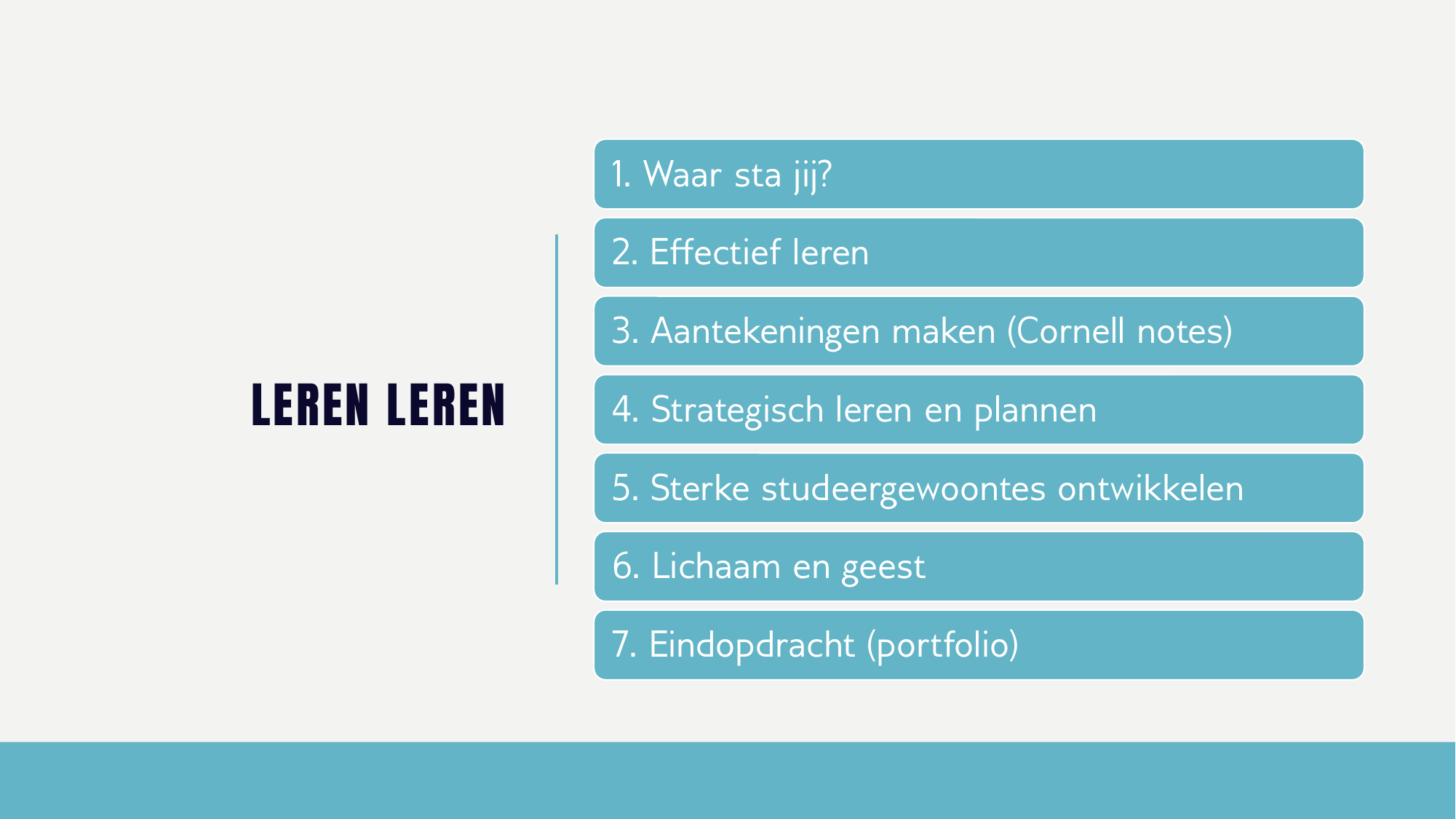

# leren leren
1. Waar sta jij?
2. Effectief leren
3. Aantekeningen maken (Cornell notes)
4. Strategisch leren en plannen
5. Sterke studeergewoontes ontwikkelen
6. Lichaam en geest
7. Eindopdracht (portfolio)